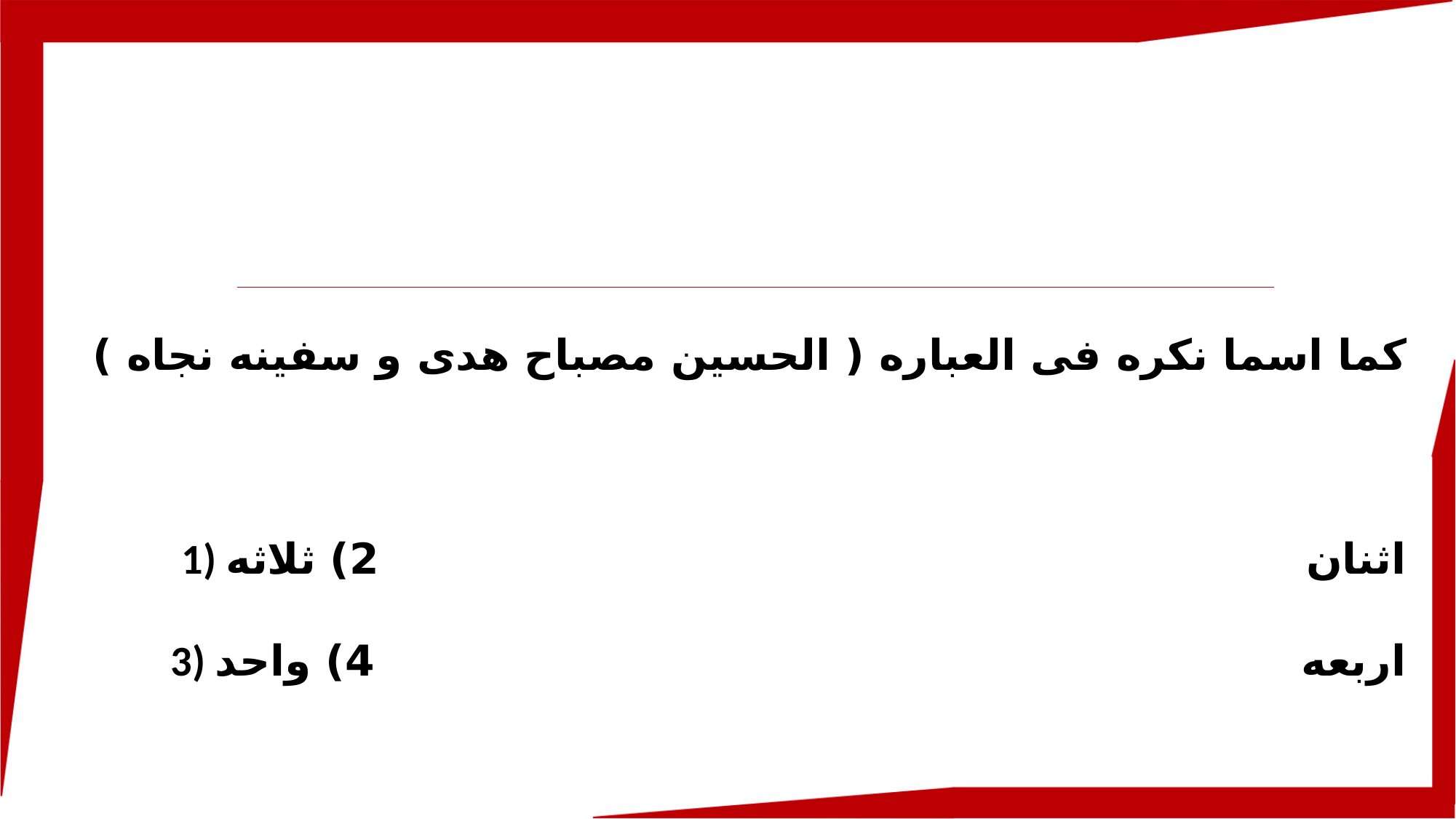

کما اسما نکره فی العباره ( الحسین مصباح هدی و سفینه نجاه )

1) اثنان                                                               2) ثلاثه
3) اربعه                                                               4) واحد